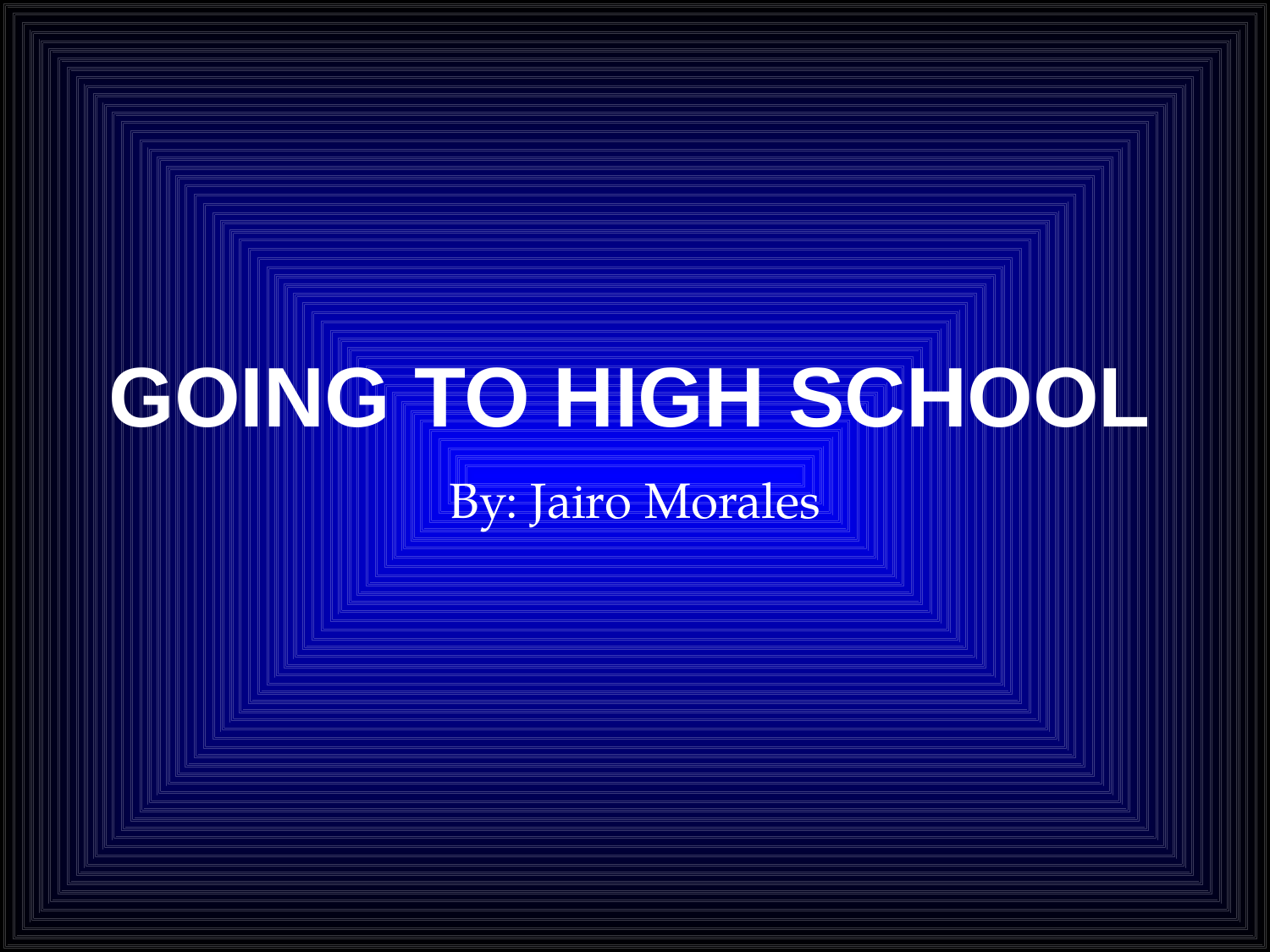

# Going to high school
By: Jairo Morales